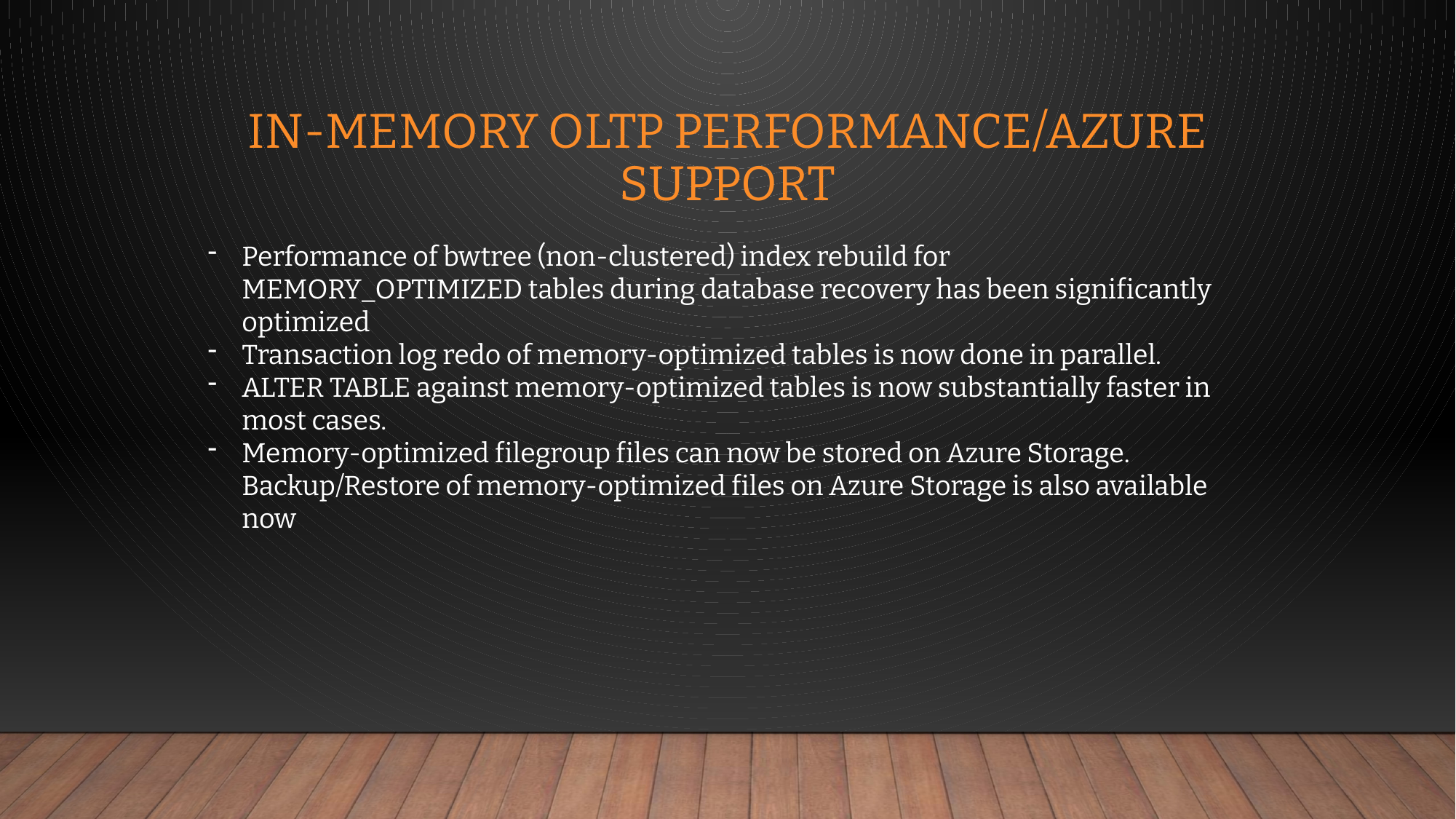

# IN-MEMORY OLTP PERFORMANCE/AZURE SUPPORT
Performance of bwtree (non-clustered) index rebuild for MEMORY_OPTIMIZED tables during database recovery has been significantly optimized
Transaction log redo of memory-optimized tables is now done in parallel.
ALTER TABLE against memory-optimized tables is now substantially faster in most cases.
Memory-optimized filegroup files can now be stored on Azure Storage. Backup/Restore of memory-optimized files on Azure Storage is also available now